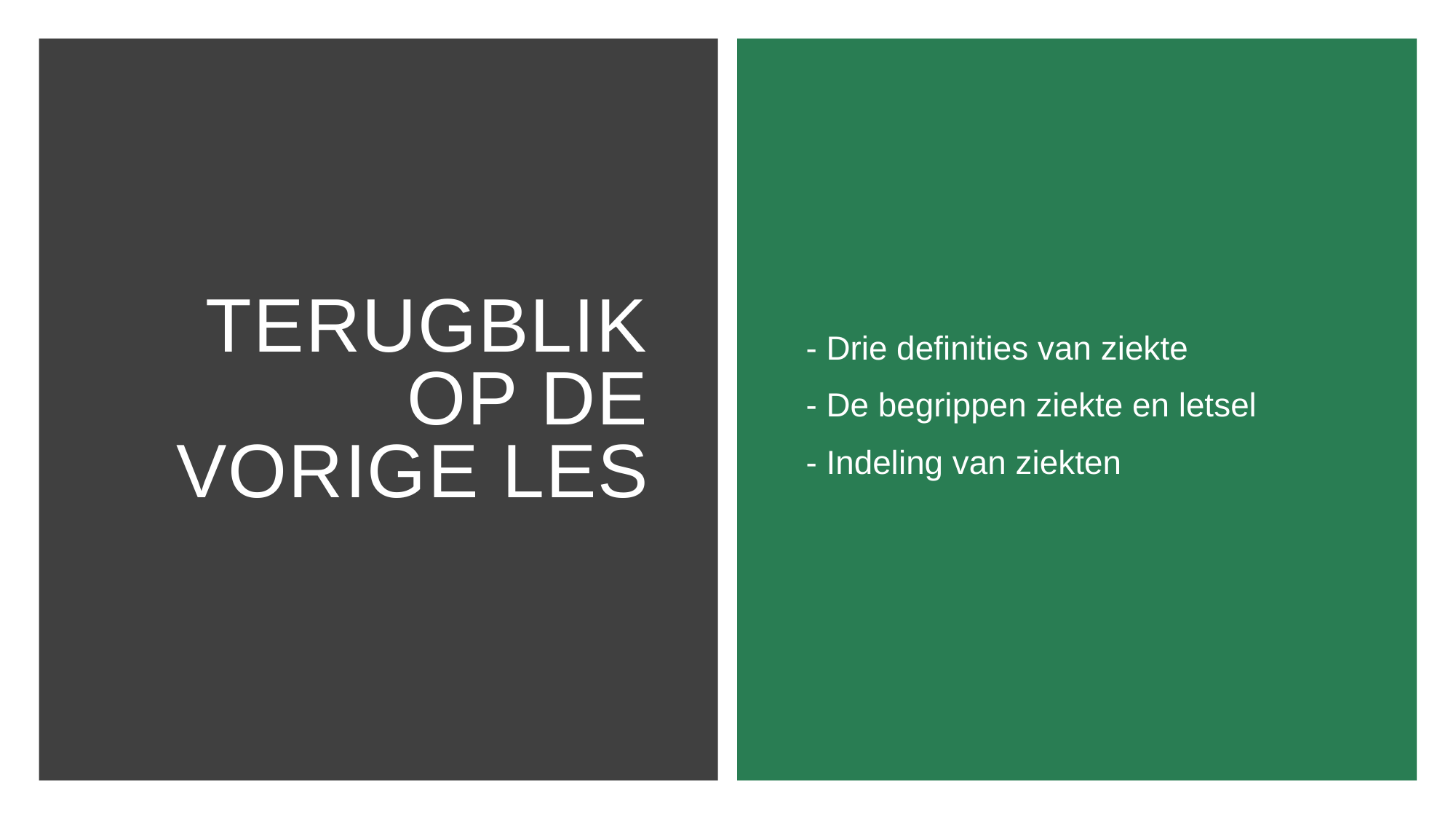

# Terugblik op de vorige les
- Drie definities van ziekte
- De begrippen ziekte en letsel
- Indeling van ziekten